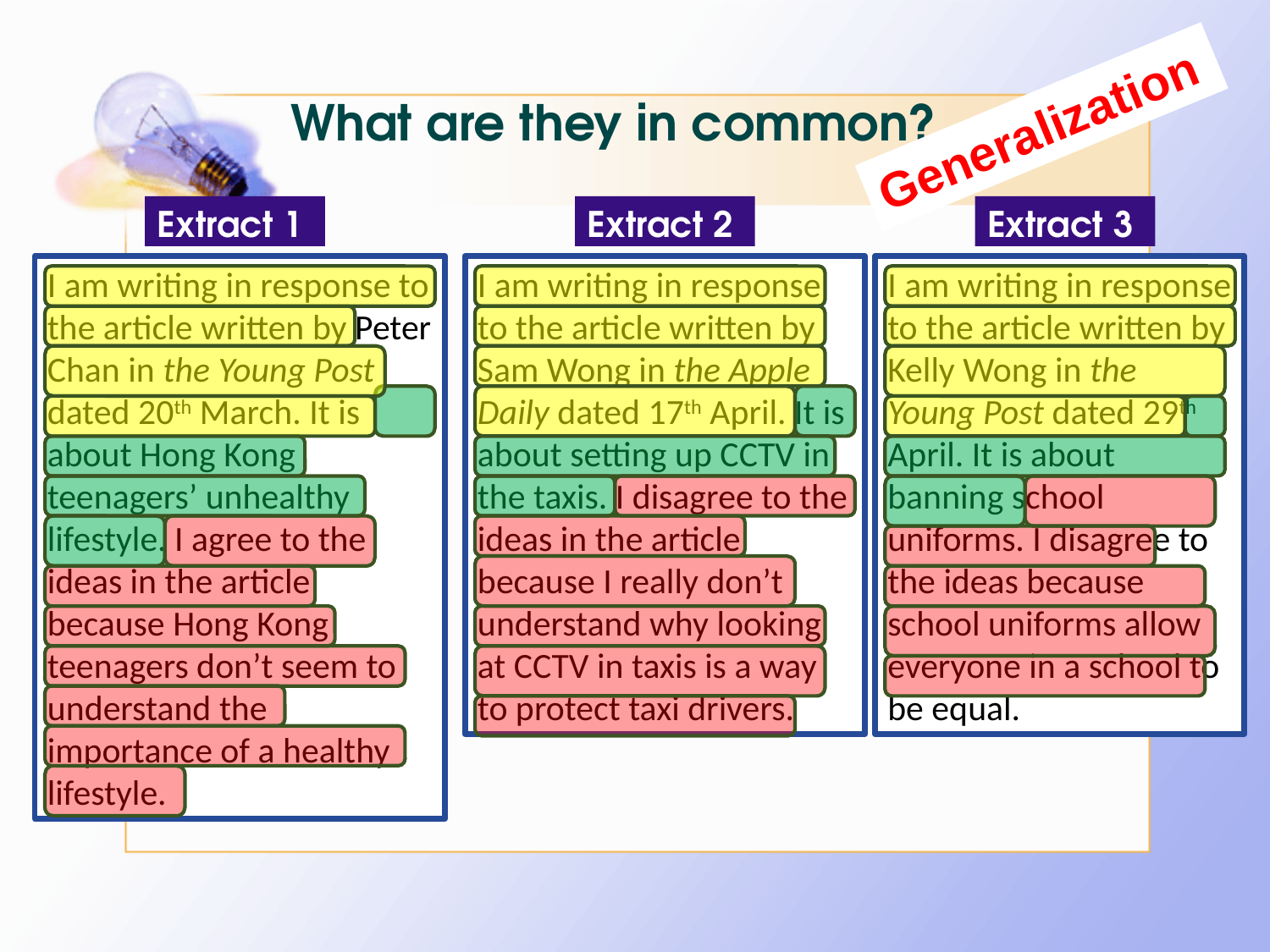

# What are they in common?
Generalization
Extract 1

Extract 2

Extract 3

I am writing in response to the article written by Peter Chan in the Young Post dated 20th March. It is about Hong Kong teenagers’ unhealthy lifestyle. I agree to the ideas in the article because Hong Kong teenagers don’t seem to understand the importance of a healthy lifestyle.
I am writing in response to the article written by Sam Wong in the Apple Daily dated 17th April. It is about setting up CCTV in the taxis. I disagree to the ideas in the article because I really don’t understand why looking at CCTV in taxis is a way to protect taxi drivers.
I am writing in response to the article written by Kelly Wong in the Young Post dated 29th April. It is about banning school uniforms. I disagree to the ideas because school uniforms allow everyone in a school to be equal.